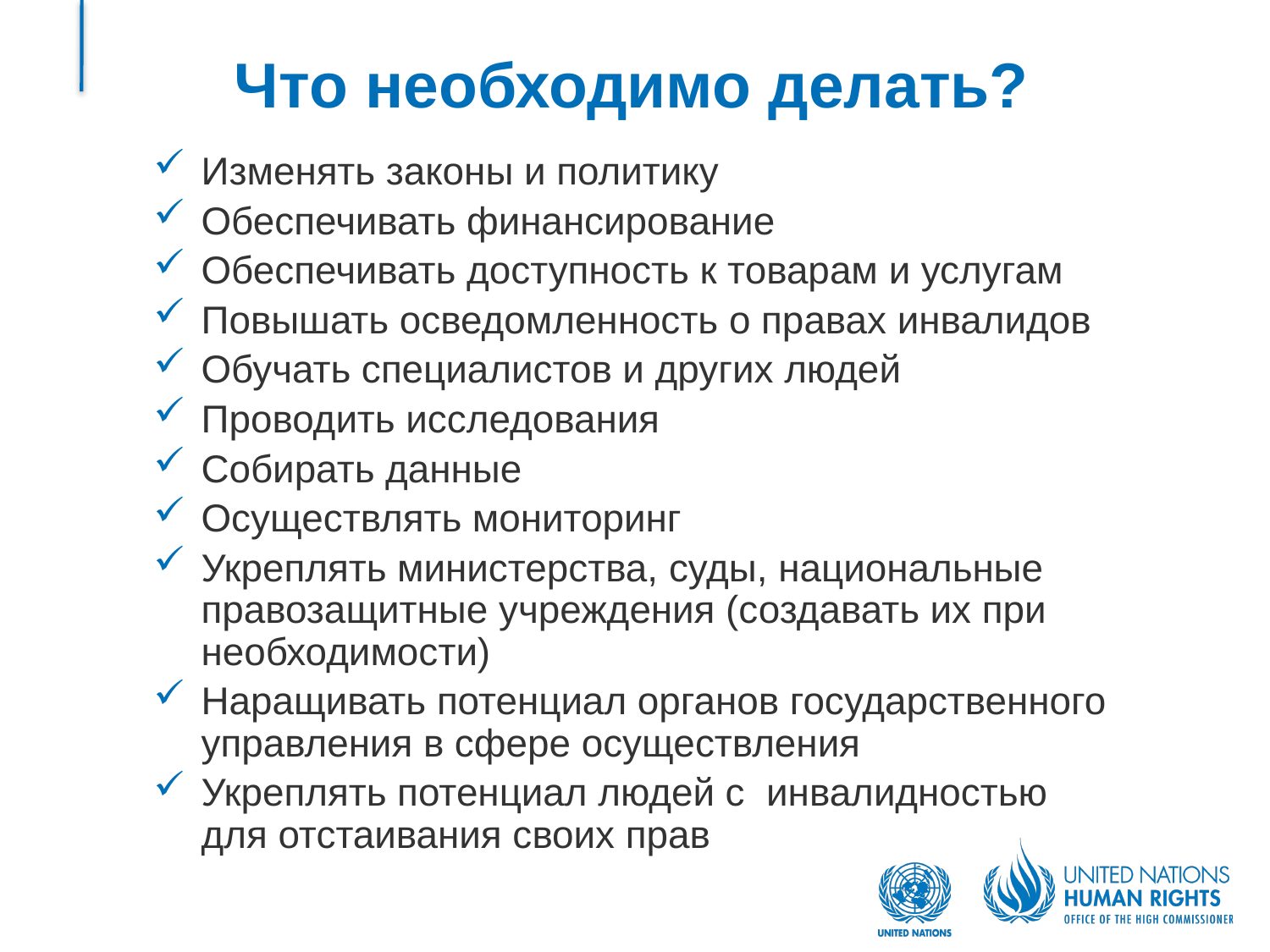

# Что необходимо делать?
Изменять законы и политику
Обеспечивать финансирование
Обеспечивать доступность к товарам и услугам
Повышать осведомленность о правах инвалидов
Обучать специалистов и других людей
Проводить исследования
Собирать данные
Осуществлять мониторинг
Укреплять министерства, суды, национальные правозащитные учреждения (создавать их при необходимости)
Наращивать потенциал органов государственного управления в сфере осуществления
Укреплять потенциал людей с  инвалидностью для отстаивания своих прав